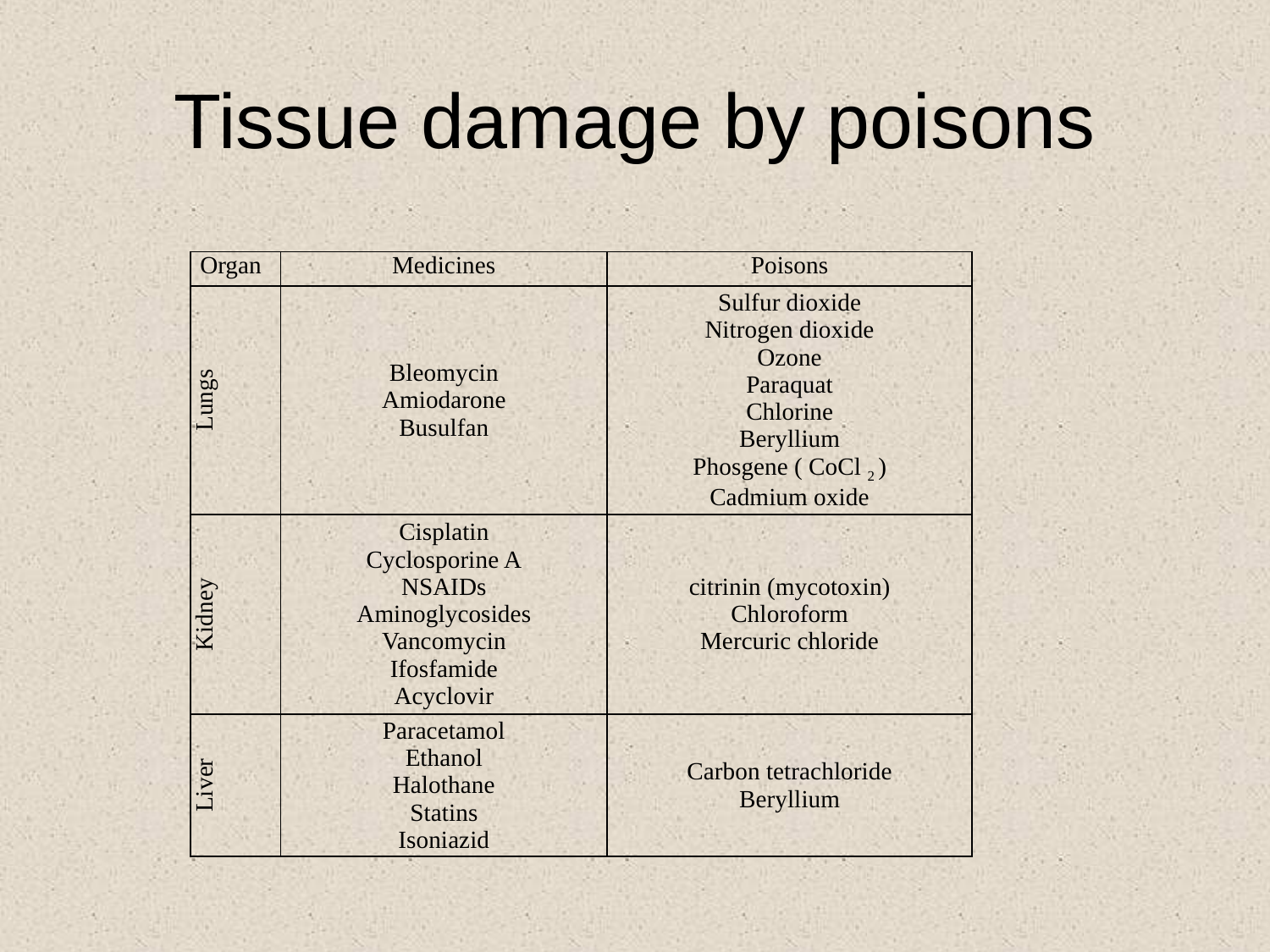

# Tissue damage by poisons
| Organ | Medicines | Poisons |
| --- | --- | --- |
| Lungs | Bleomycin Amiodarone Busulfan | Sulfur dioxide Nitrogen dioxide Ozone Paraquat Chlorine Beryllium Phosgene ( CoCl 2 ) Cadmium oxide |
| Kidney | Cisplatin Cyclosporine A NSAIDs Aminoglycosides Vancomycin Ifosfamide Acyclovir | citrinin (mycotoxin) Chloroform Mercuric chloride |
| Liver | Paracetamol Ethanol Halothane Statins Isoniazid | Carbon tetrachloride Beryllium |